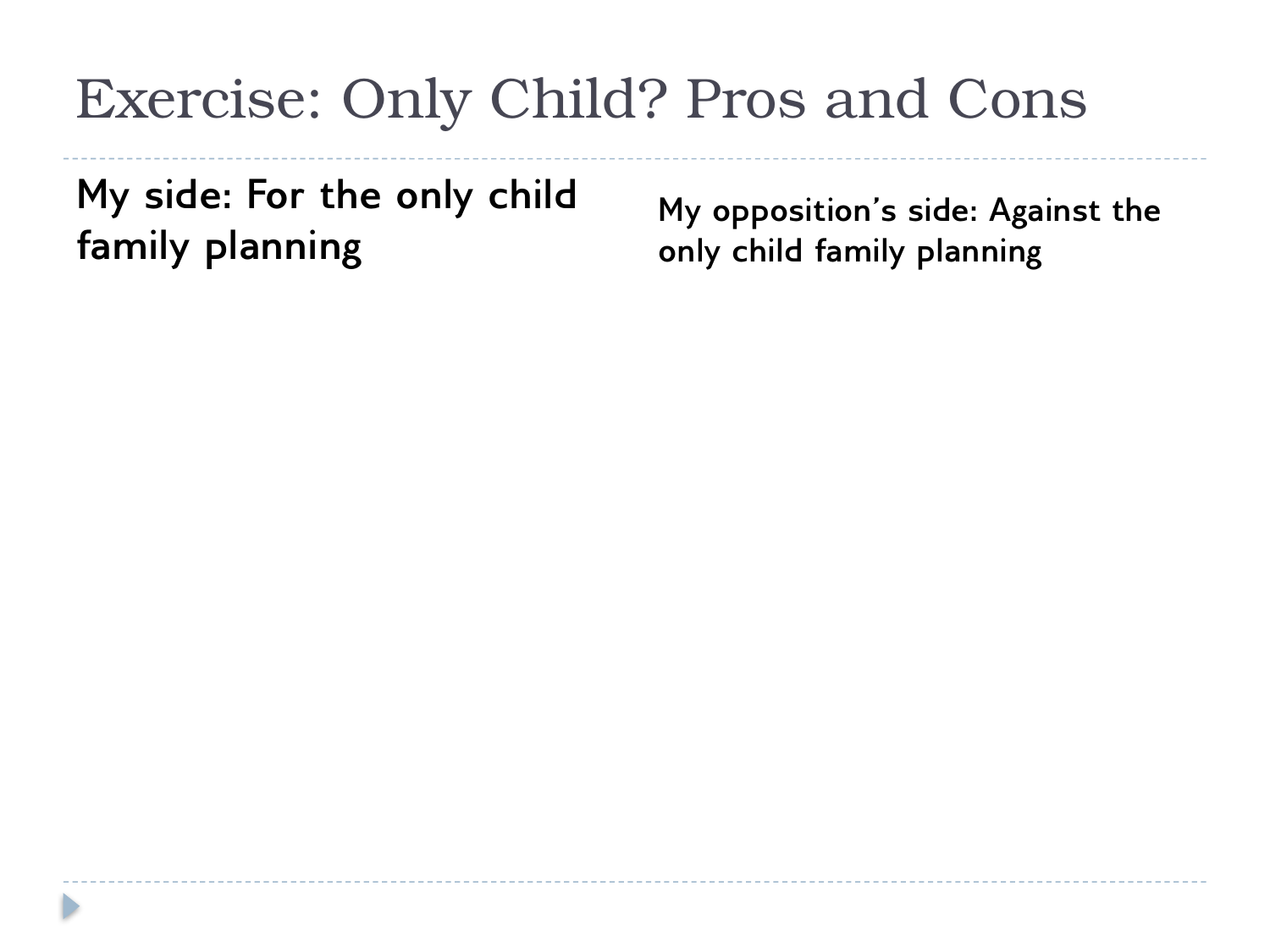

# Exercise: Only Child? Pros and Cons
My side: For the only child family planning
My opposition’s side: Against the only child family planning